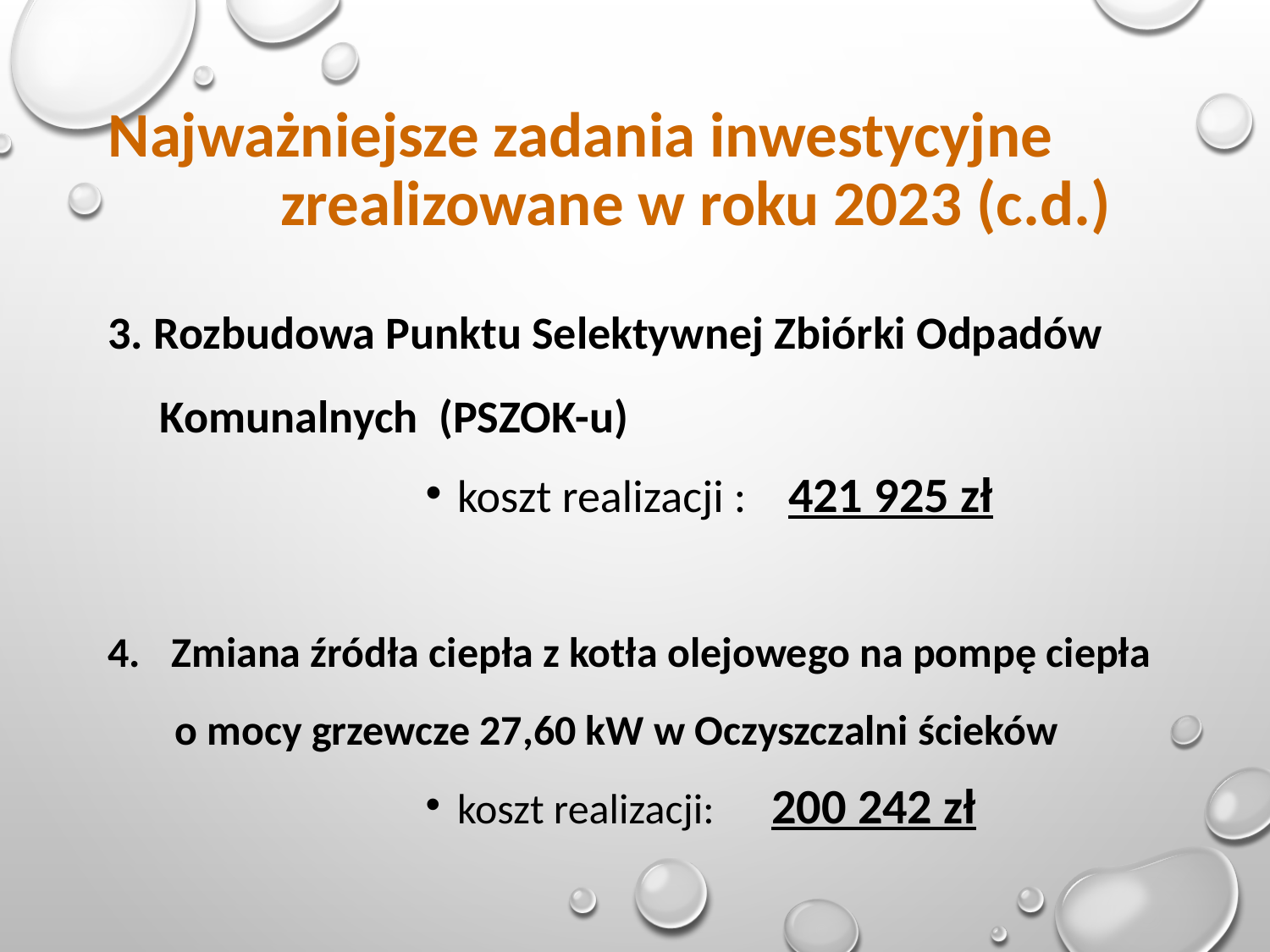

# Najważniejsze zadania inwestycyjne                    zrealizowane w roku 2023 (c.d.)
3. Rozbudowa Punktu Selektywnej Zbiórki Odpadów
     Komunalnych  (PSZOK-u)
koszt realizacji :    421 925 zł

Zmiana źródła ciepła z kotła olejowego na pompę ciepła
       o mocy grzewcze 27,60 kW w Oczyszczalni ścieków
koszt realizacji:      200 242 zł